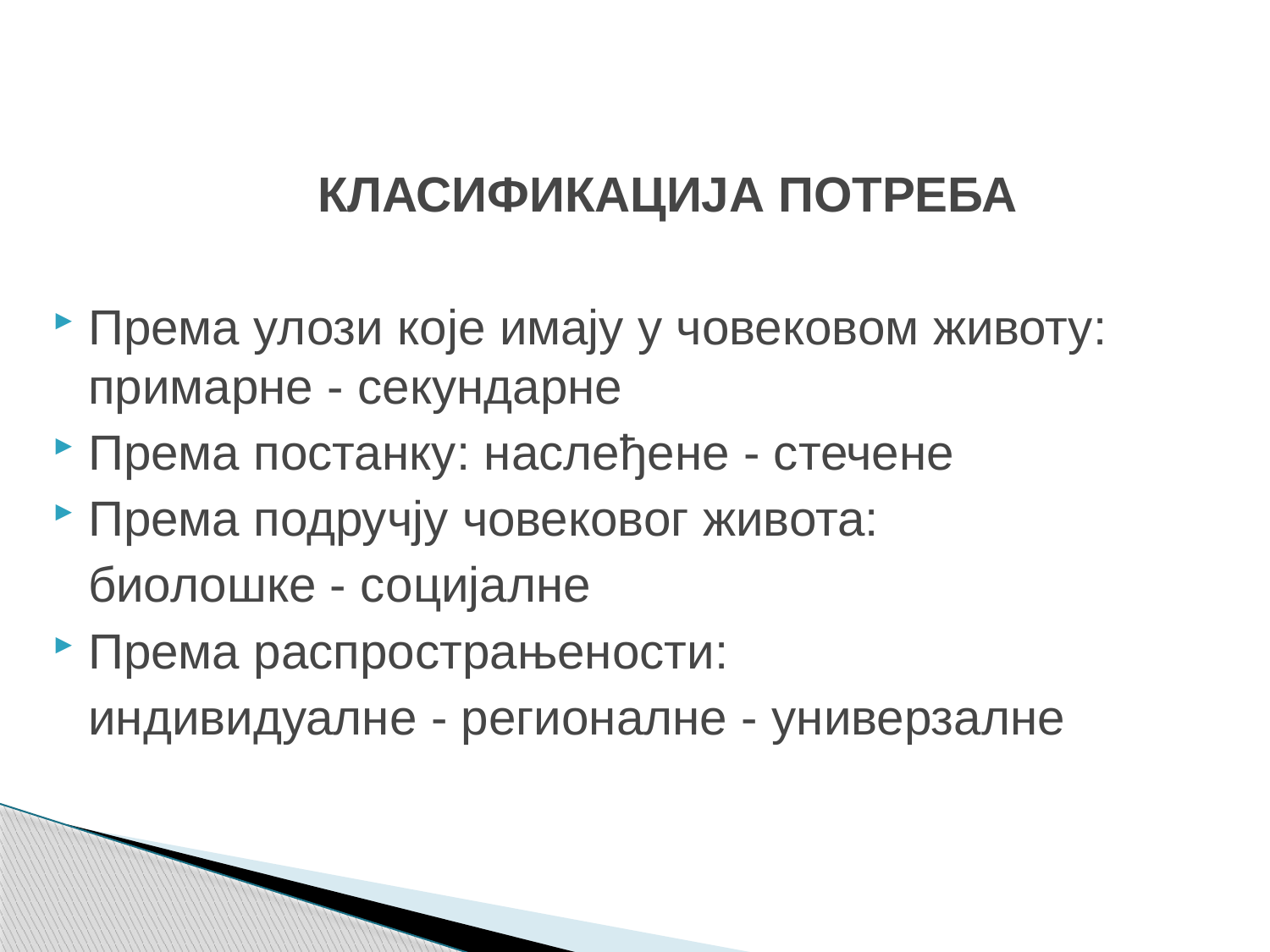

КЛАСИФИКАЦИЈА ПОТРЕБА

Према улози које имају у човековом животу: примарне - секундарне
Према постанку: наслеђене - стечене
Према подручју човековог живота:
	биолошке - социјалне
Према распрострањености:
	индивидуалне - регионалне - универзалне